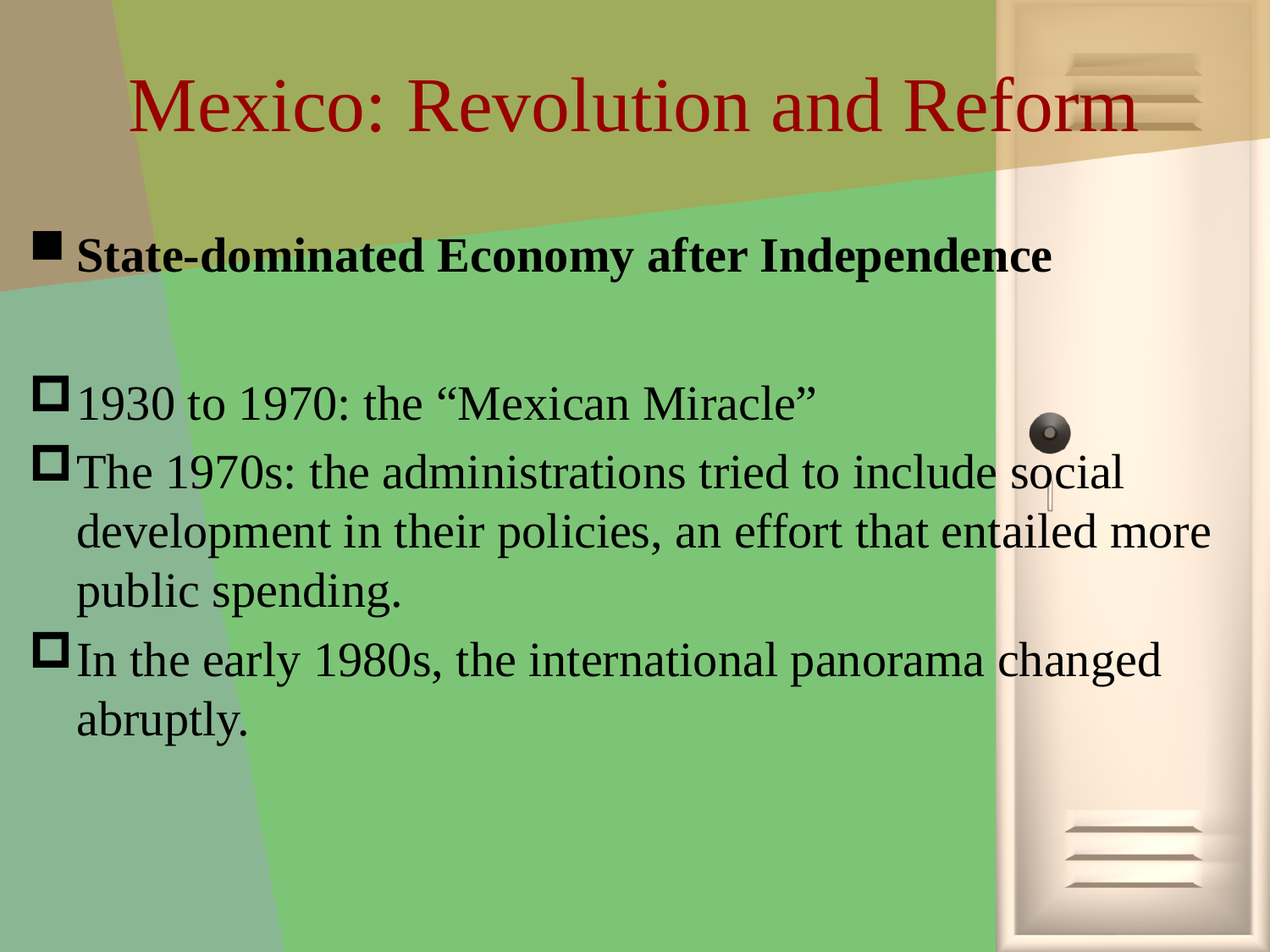

# Mexico: Revolution and Reform
State-dominated Economy after Independence

1930 to 1970: the “Mexican Miracle”
The 1970s: the administrations tried to include social development in their policies, an effort that entailed more public spending.
In the early 1980s, the international panorama changed abruptly.